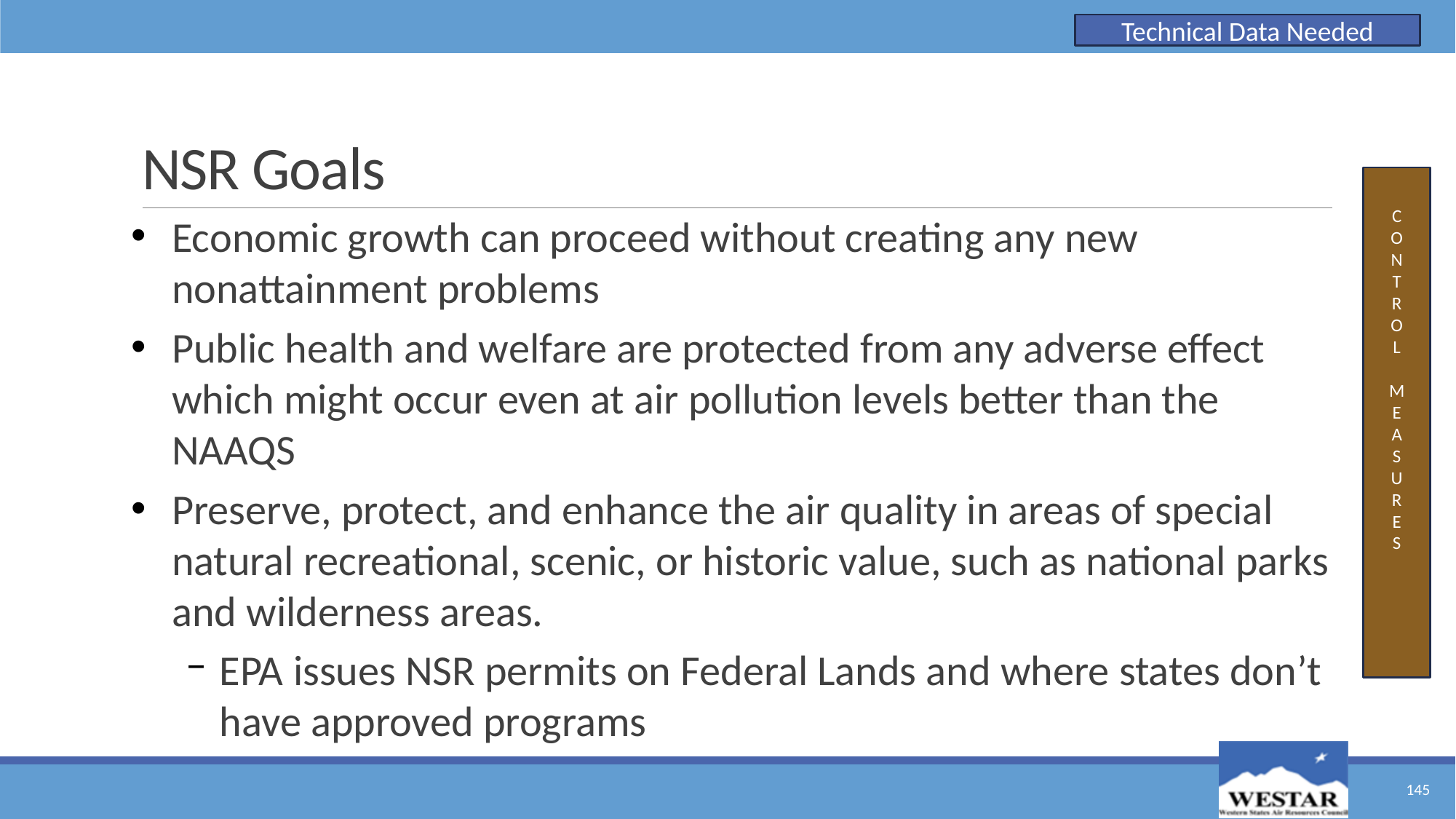

Technical Data Needed
# NSR Goals
C
O
N
T
R
O
L

M
E
A
S
U
R
E
S

Economic growth can proceed without creating any new nonattainment problems
Public health and welfare are protected from any adverse effect which might occur even at air pollution levels better than the NAAQS
Preserve, protect, and enhance the air quality in areas of special natural recreational, scenic, or historic value, such as national parks and wilderness areas.
EPA issues NSR permits on Federal Lands and where states don’t have approved programs

145